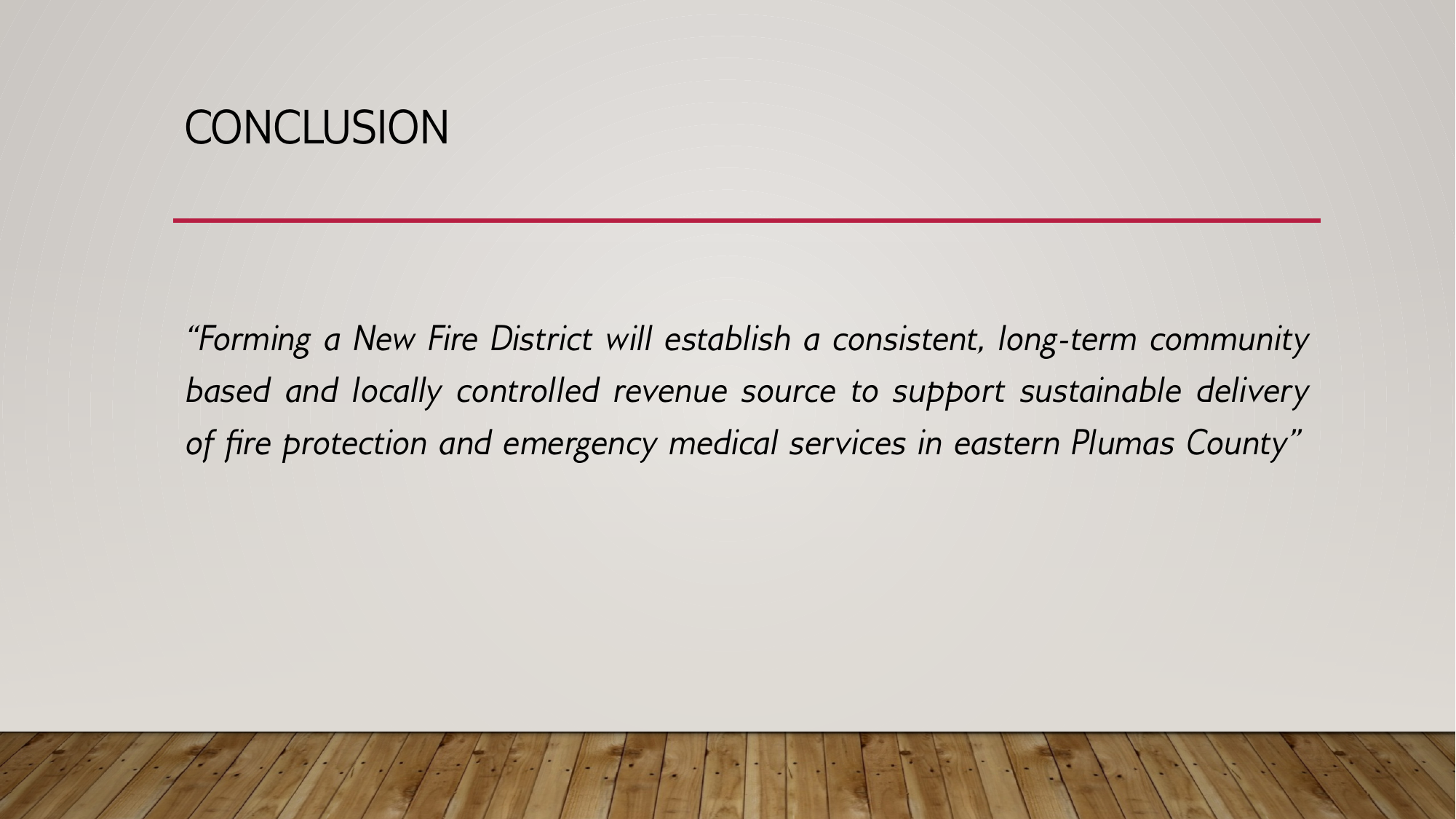

# Conclusion

“Forming a New Fire District will establish a consistent, long-term community based and locally controlled revenue source to support sustainable delivery of fire protection and emergency medical services in eastern Plumas County”